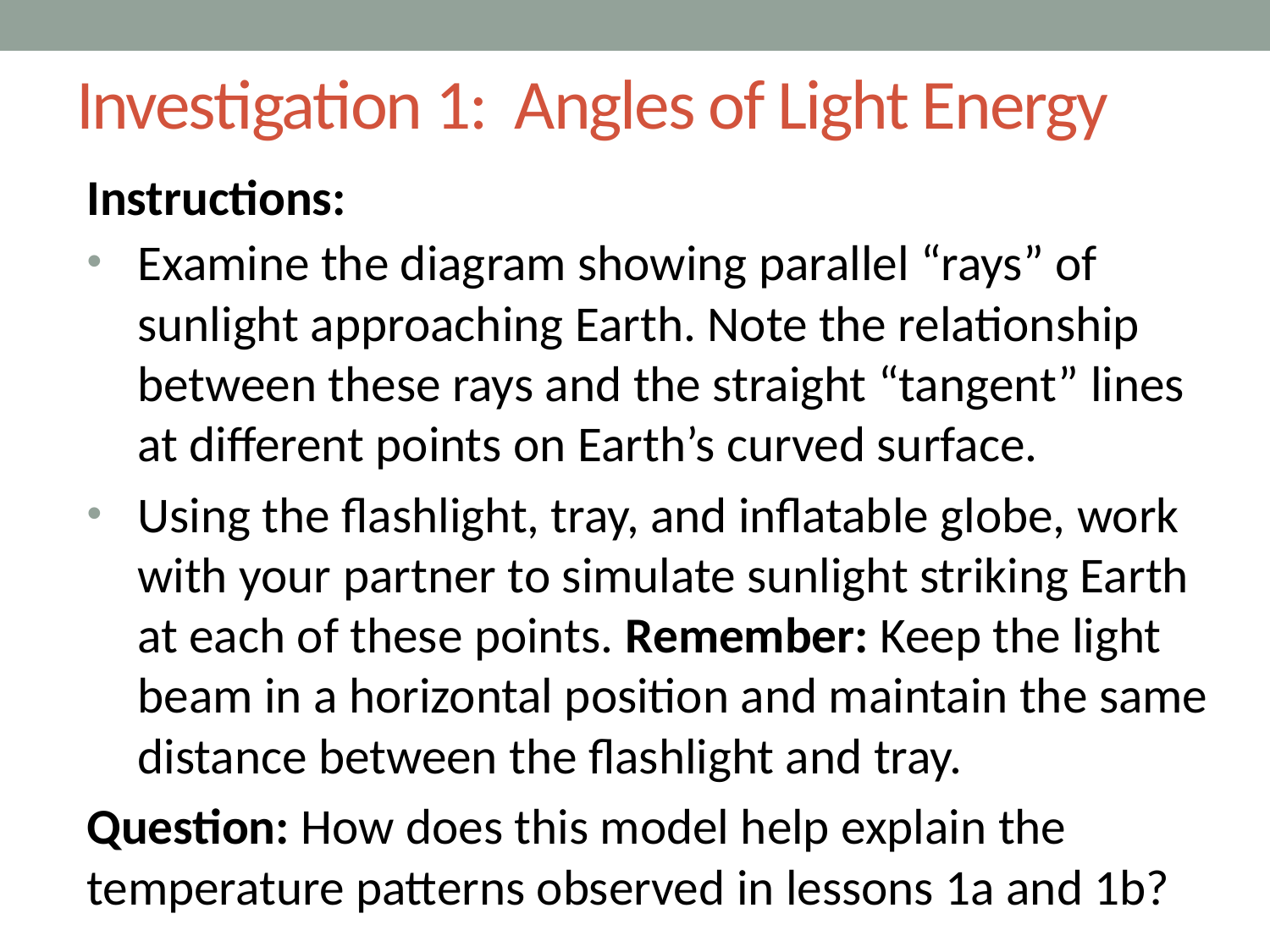

# Investigation 1:  Angles of Light Energy
Instructions:
Examine the diagram showing parallel “rays” of sunlight approaching Earth. Note the relationship between these rays and the straight “tangent” lines at different points on Earth’s curved surface.
Using the flashlight, tray, and inflatable globe, work with your partner to simulate sunlight striking Earth at each of these points. Remember: Keep the light beam in a horizontal position and maintain the same distance between the flashlight and tray.
Question: How does this model help explain the temperature patterns observed in lessons 1a and 1b?